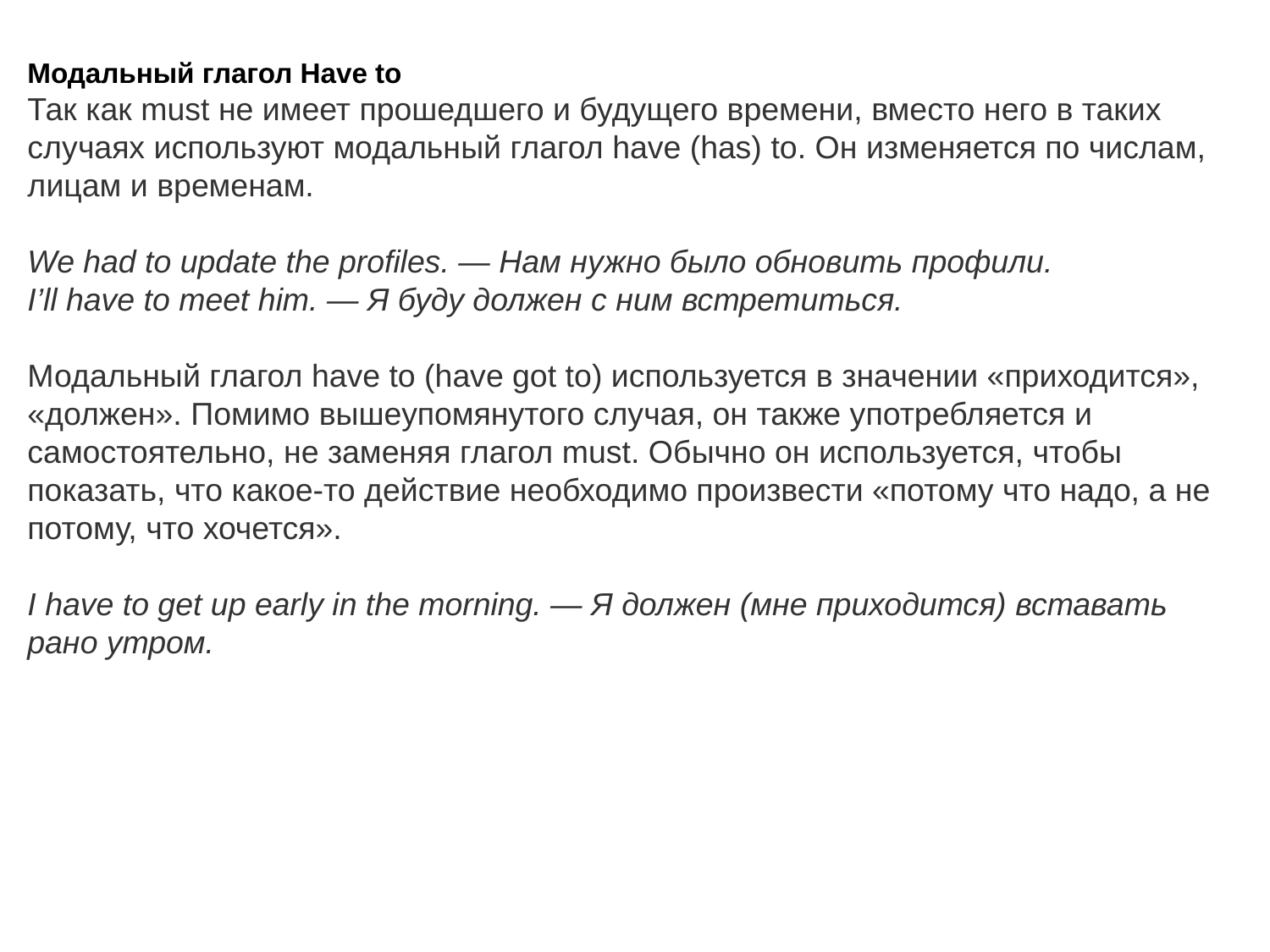

Модальный глагол Have to
Так как must не имеет прошедшего и будущего времени, вместо него в таких случаях используют модальный глагол have (has) to. Он изменяется по числам, лицам и временам.

We had to update the profiles. — Нам нужно было обновить профили.
I’ll have to meet him. — Я буду должен с ним встретиться.

Модальный глагол have to (have got to) используется в значении «приходится», «должен». Помимо вышеупомянутого случая, он также употребляется и самостоятельно, не заменяя глагол must. Обычно он используется, чтобы показать, что какое-то действие необходимо произвести «потому что надо, а не потому, что хочется».

I have to get up early in the morning. — Я должен (мне приходится) вставать рано утром.